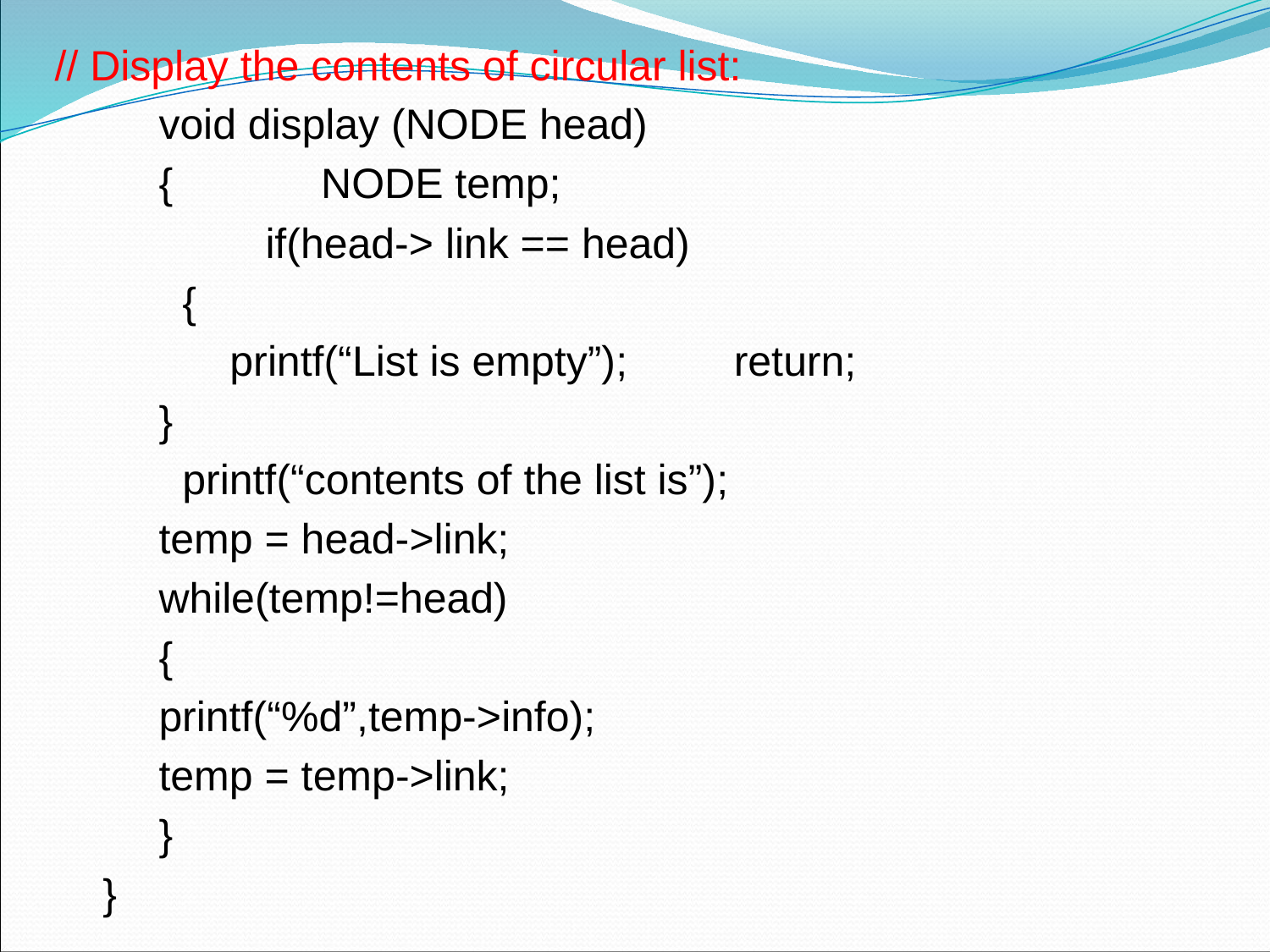

// Display the contents of circular list:
	void display (NODE head)
	{	   NODE temp;
	         if(head-> link == head)
	  {
	      printf(“List is empty”);         return;
	}
	  printf(“contents of the list is”);
	temp = head->link;
	while(temp!=head)
	{
	printf(“%d”,temp->info);
	temp = temp->link;
	}
      }
#